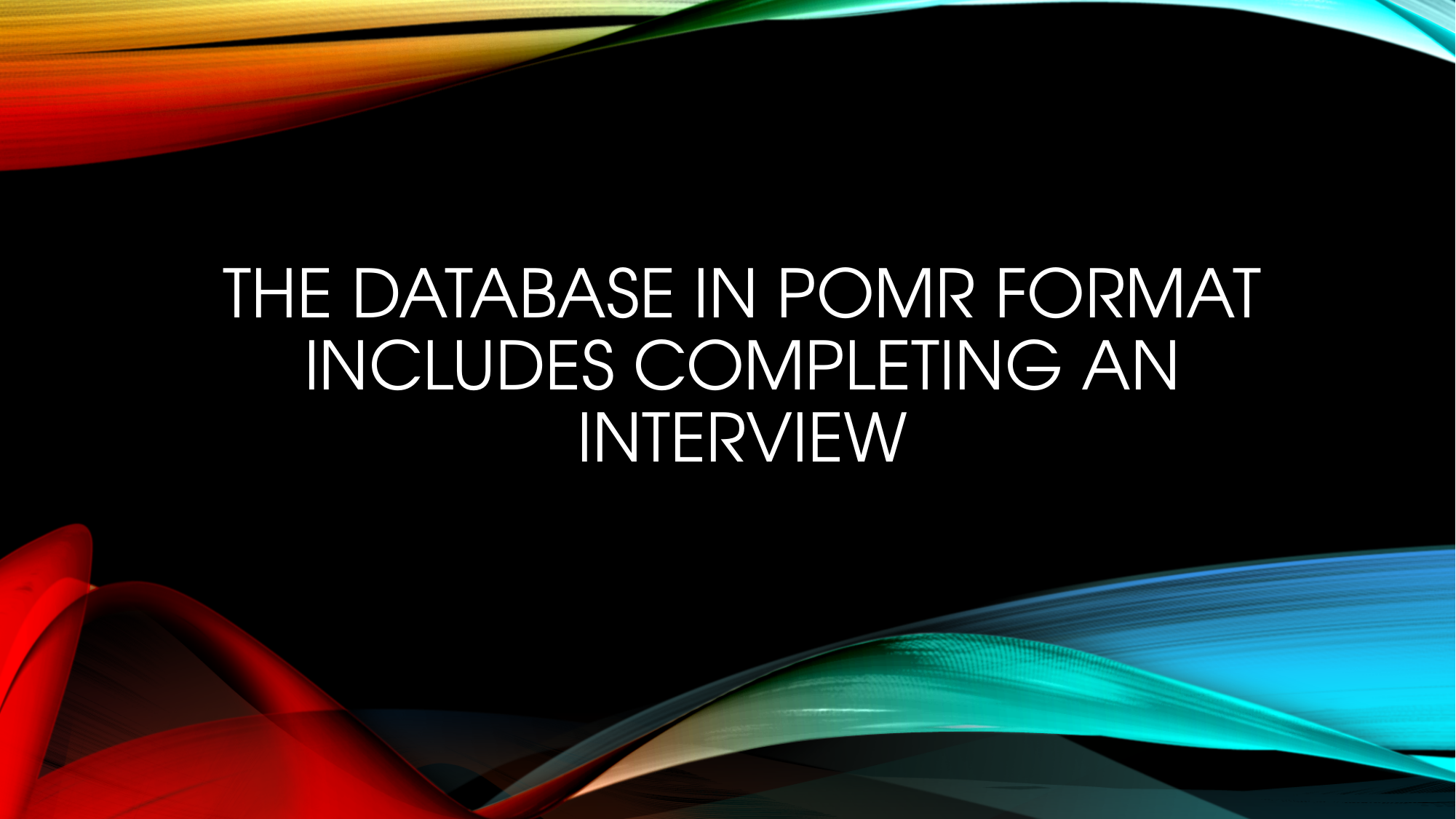

# The Database in POMR format includes completing an INTERVIEW